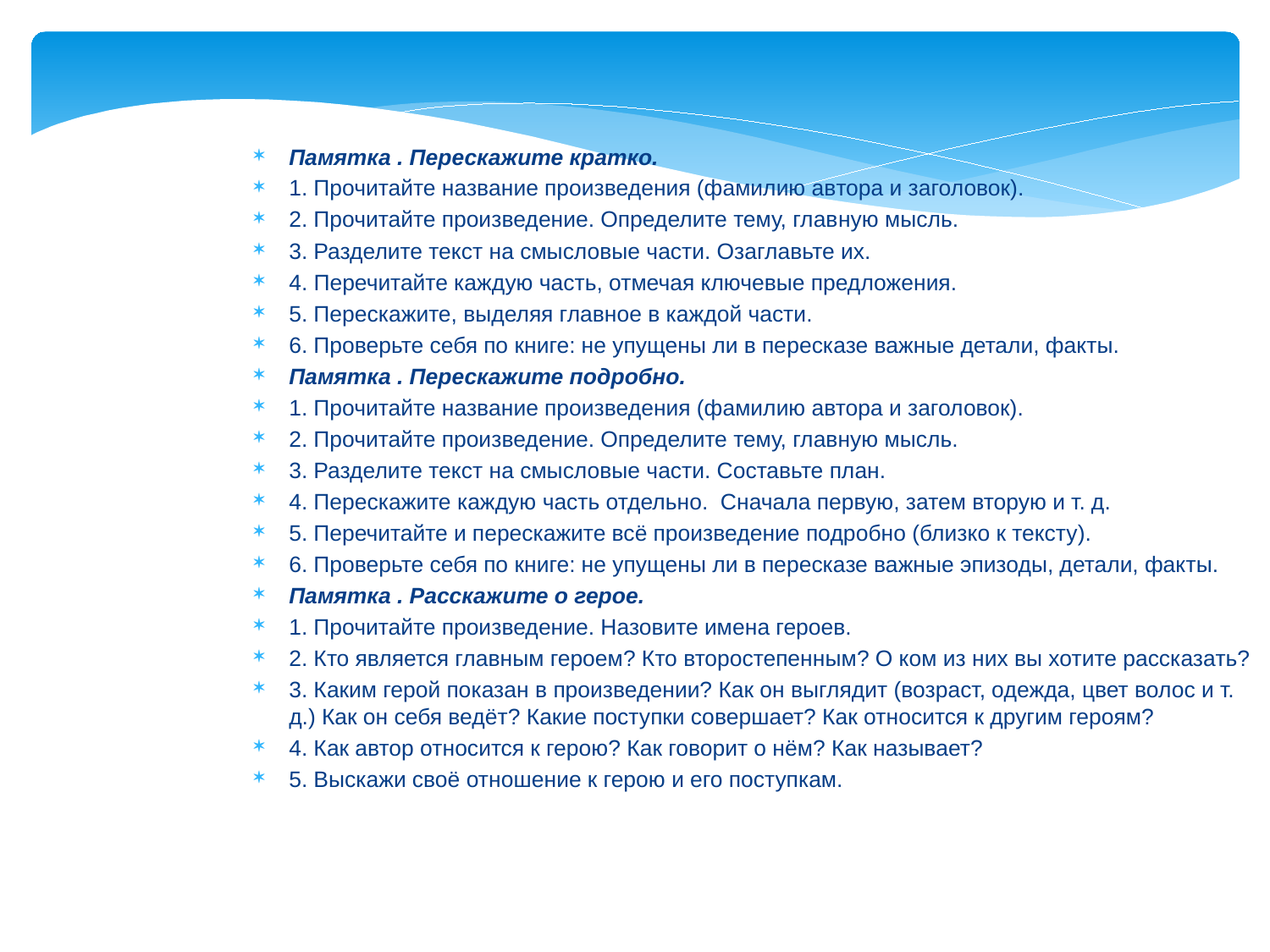

Памятка . Перескажите кратко.
1. Прочитайте название произведения (фамилию ав­тора и заголовок).
2. Прочитайте произведение. Определите тему, глав­ную мысль.
3. Разделите текст на смысловые части. Озаглавь­те их.
4. Перечитайте каждую часть, отмечая ключевые предложения.
5. Перескажите, выделяя главное в каждой части.
6. Проверьте себя по книге: не упущены ли в пе­ресказе важные детали, факты.
Памятка . Перескажите подробно.
1. Прочитайте название произведения (фамилию автора и заголовок).
2. Прочитайте произведение. Определите тему, главную мысль.
3. Разделите текст на смысловые части. Составьте план.
4. Перескажите каждую часть отдельно.  Сначала первую, затем вторую и т. д.
5. Перечитайте и перескажите всё произведение подробно (близко к тексту).
6. Проверьте себя по книге: не упущены ли в пересказе важные эпизоды, детали, факты.
Памятка . Расскажите о герое.
1. Прочитайте произведение. Назовите имена героев.
2. Кто является главным героем? Кто второстепенным? О ком из них вы хотите рассказать?
3. Каким герой показан в произведении? Как он выглядит (возраст, одежда, цвет волос и т. д.) Как он себя ведёт? Какие поступки совершает? Как относится к другим героям?
4. Как автор относится к герою? Как говорит о нём? Как называет?
5. Выскажи своё отношение к герою и его поступкам.